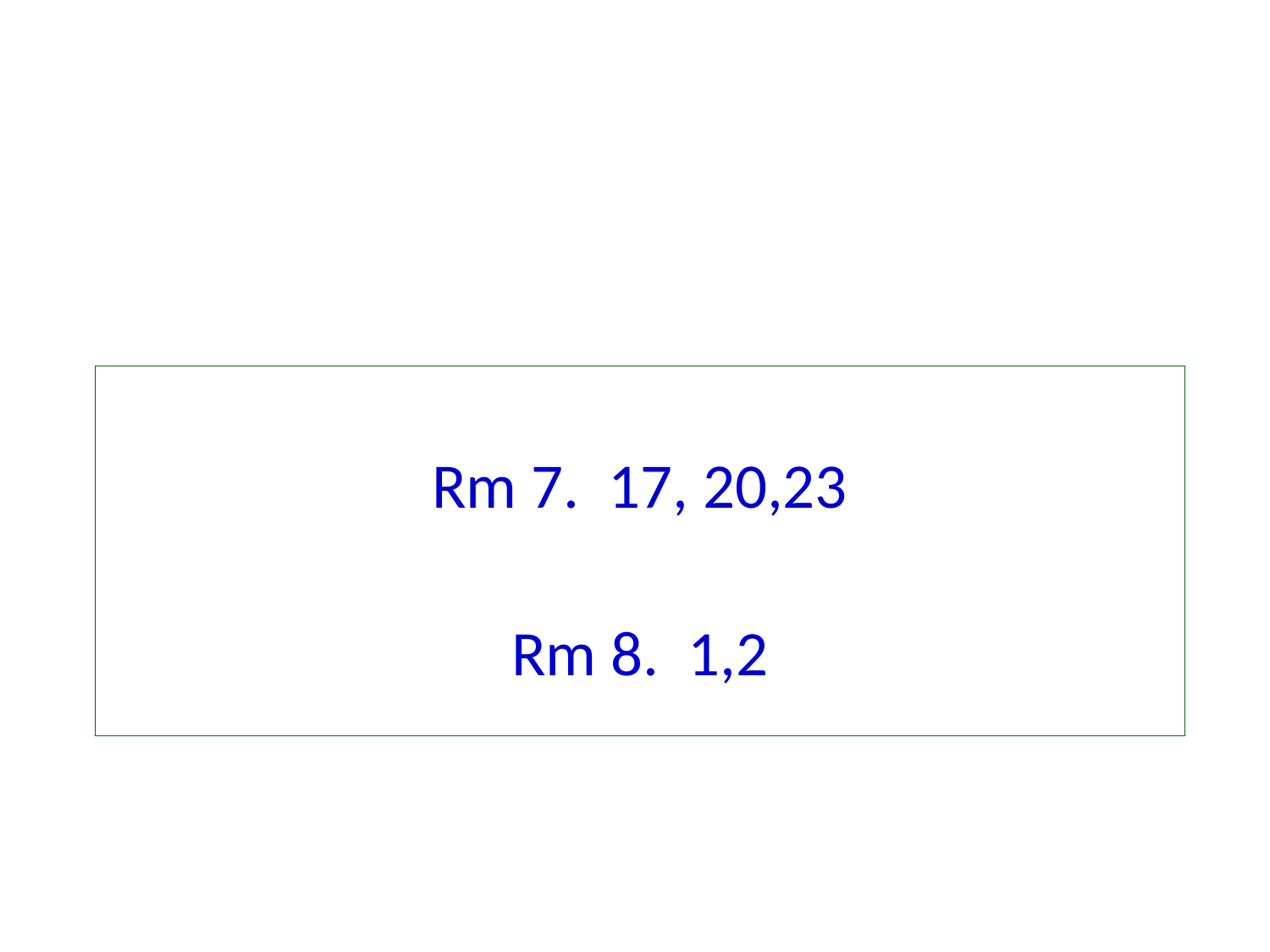

Rm 7.  17, 20,23

Rm 8.  1,2